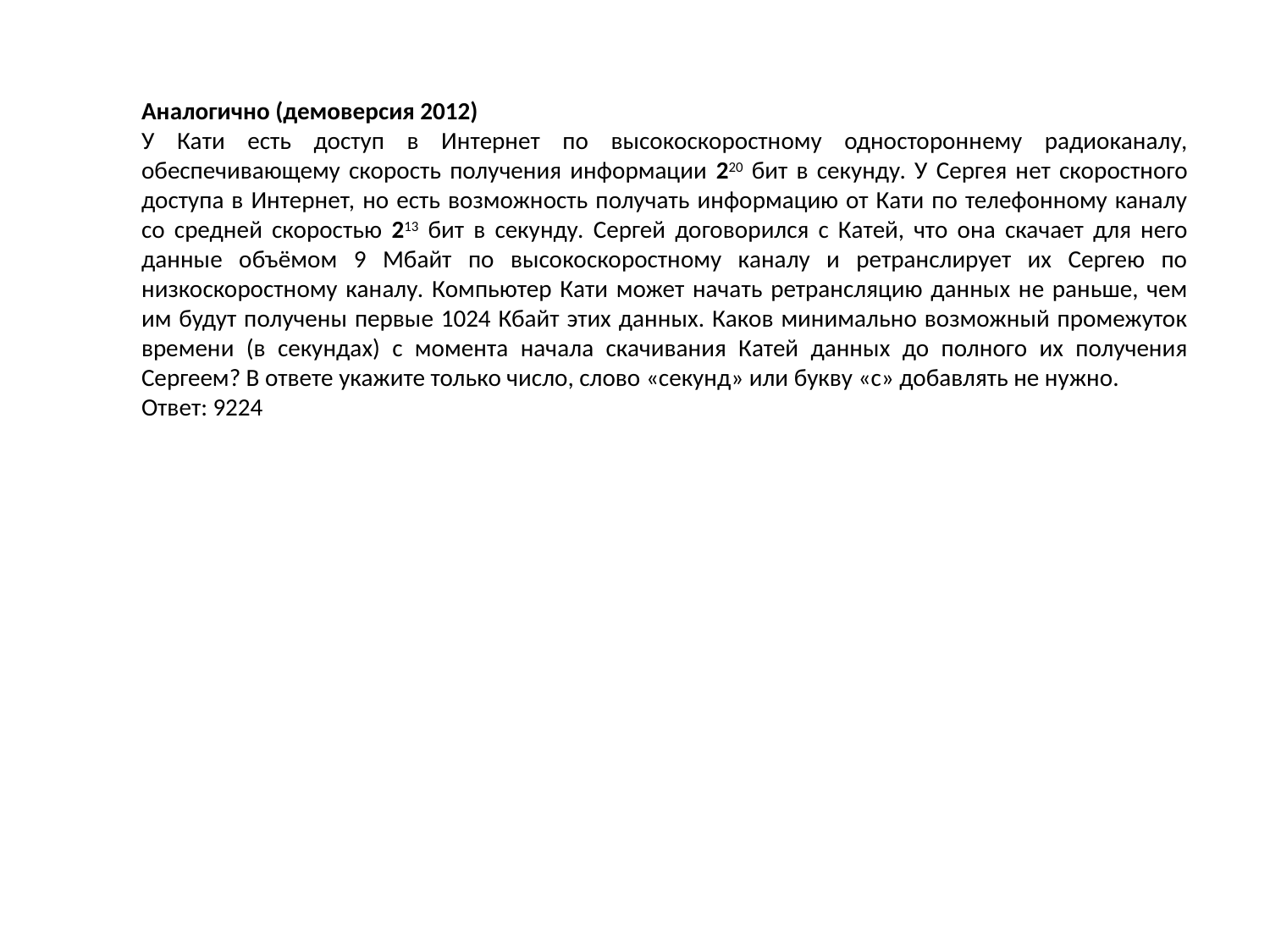

Аналогично (демоверсия 2012)
У Кати есть доступ в Интернет по высокоскоростному одностороннему радиоканалу, обеспечивающему скорость получения информации 220 бит в секунду. У Сергея нет скоростного доступа в Интернет, но есть возможность получать информацию от Кати по телефонному каналу со средней скоростью 213 бит в секунду. Сергей договорился с Катей, что она скачает для него данные объёмом 9 Мбайт по высокоскоростному каналу и ретранслирует их Сергею по низкоскоростному каналу. Компьютер Кати может начать ретрансляцию данных не раньше, чем им будут получены первые 1024 Кбайт этих данных. Каков минимально возможный промежуток времени (в секундах) с момента начала скачивания Катей данных до полного их получения Сергеем? В ответе укажите только число, слово «секунд» или букву «с» добавлять не нужно.
Ответ: 9224